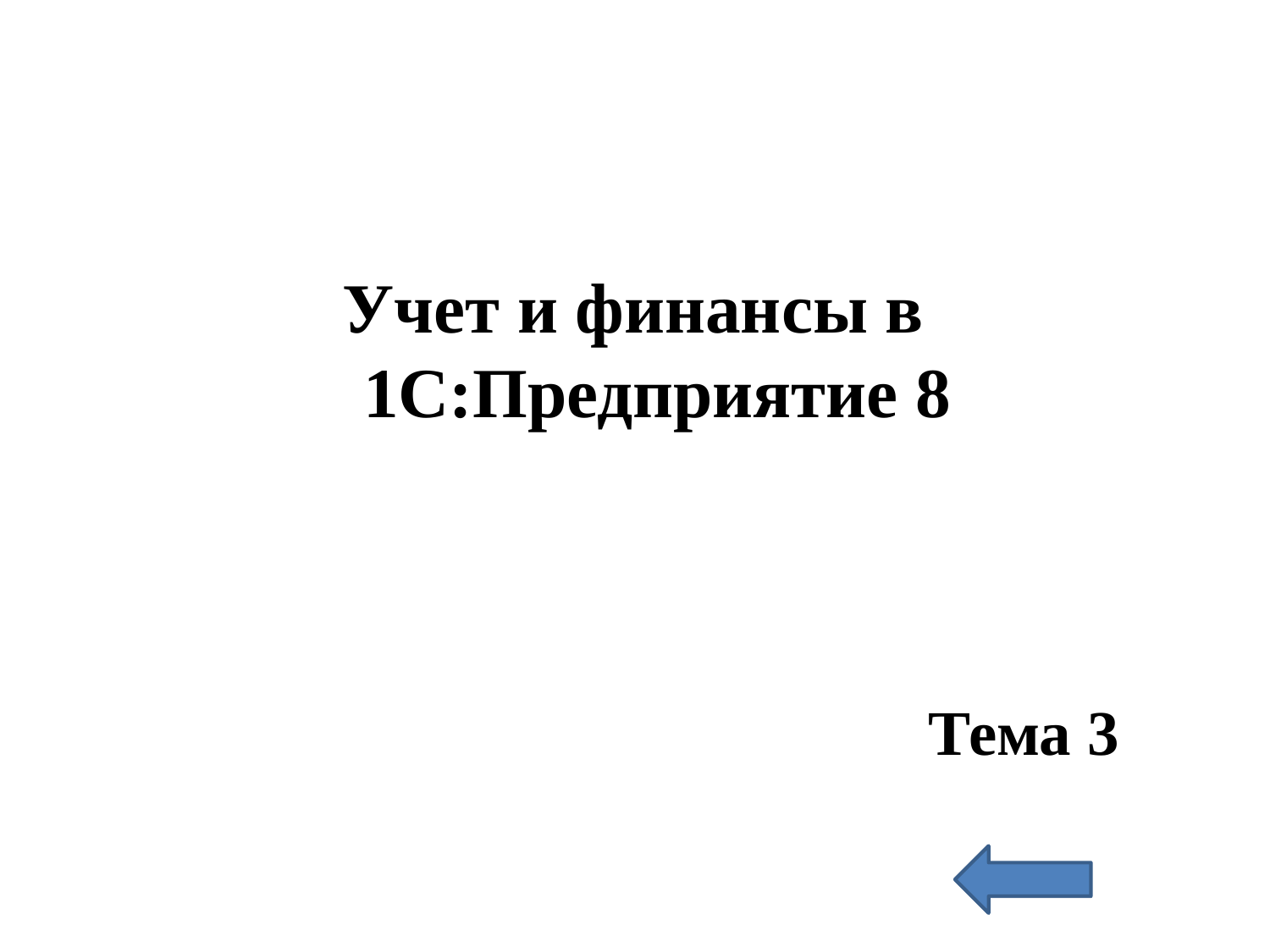

Учет и финансы в 1C:Предприятие 8
Тема 3